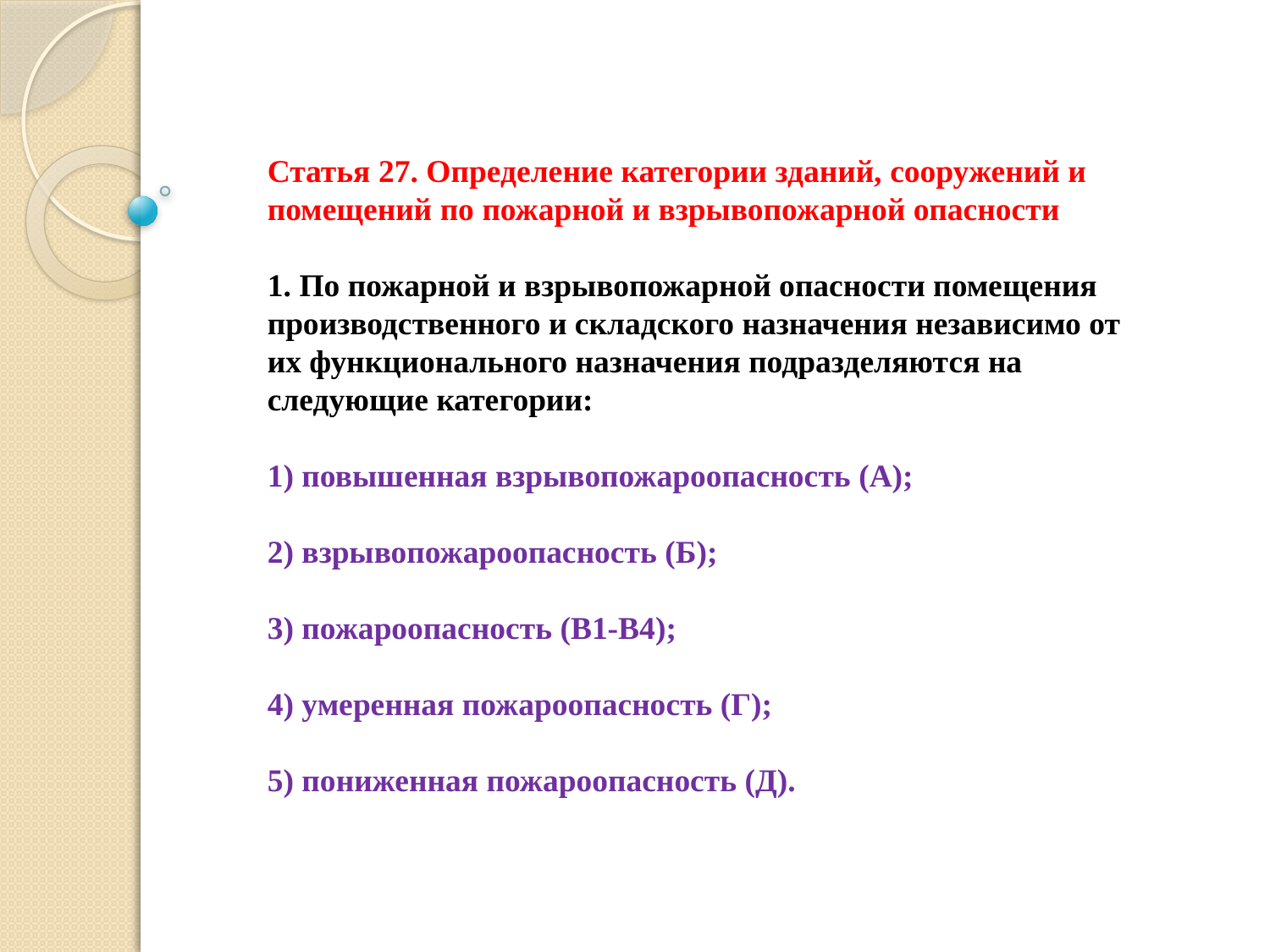

Статья 27. Определение категории зданий, сооружений и помещений по пожарной и взрывопожарной опасности

1. По пожарной и взрывопожарной опасности помещения производственного и складского назначения независимо от их функционального назначения подразделяются на следующие категории:
1) повышенная взрывопожароопасность (А);
2) взрывопожароопасность (Б);
3) пожароопасность (В1-В4);
4) умеренная пожароопасность (Г);
5) пониженная пожароопасность (Д).